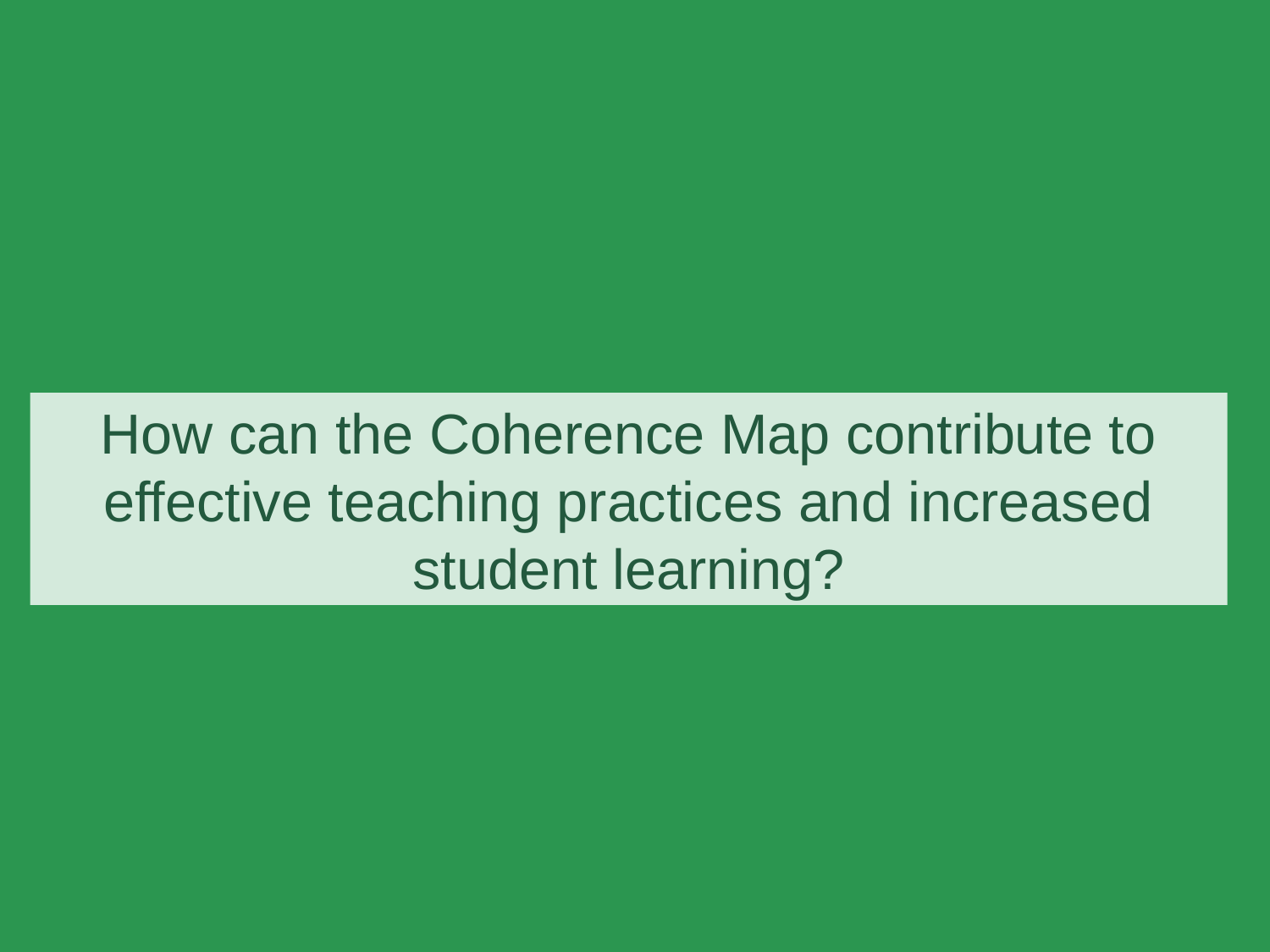

# How can the Coherence Map contribute to effective teaching practices and increased student learning?